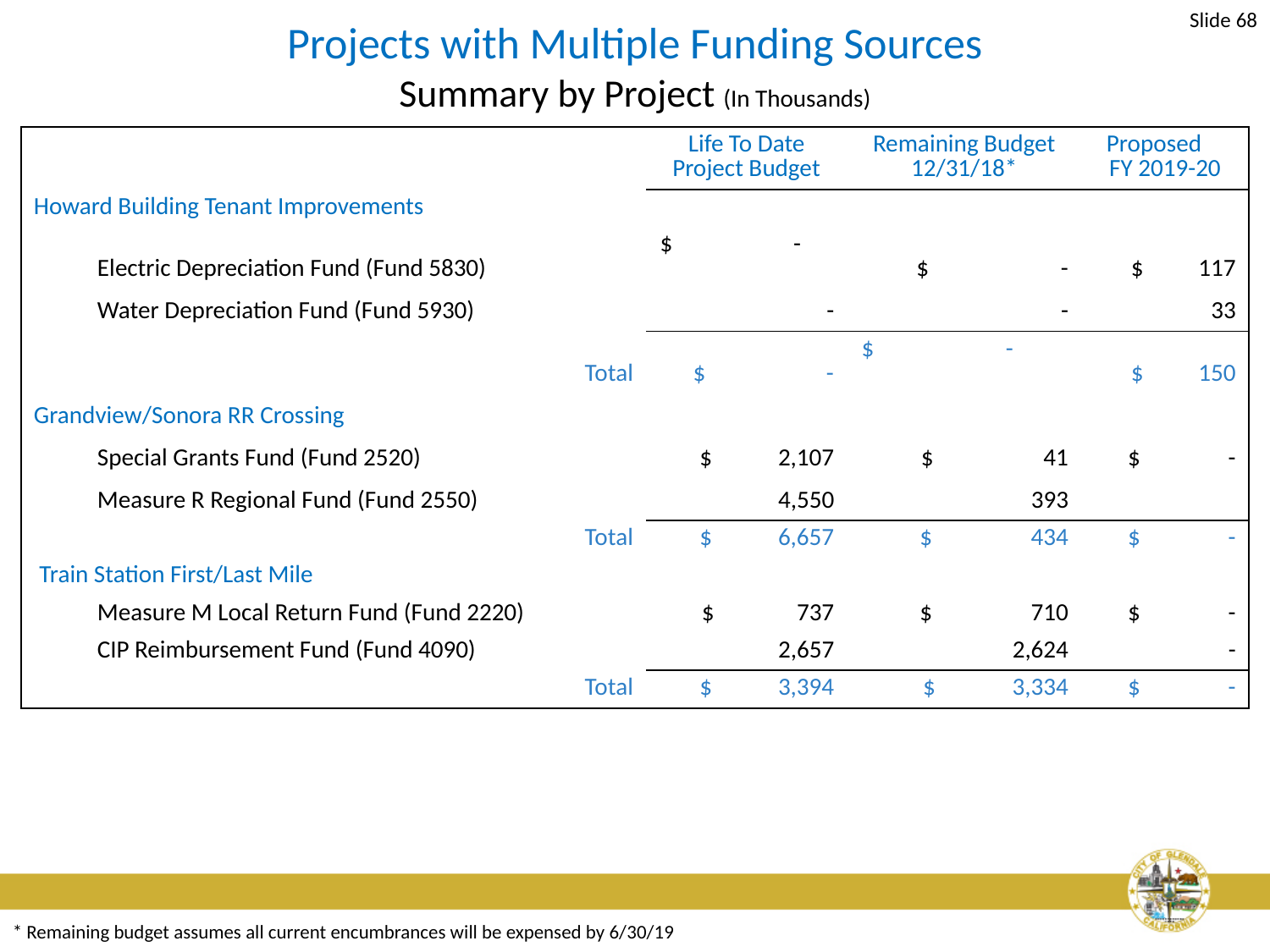

Slide 68
Projects with Multiple Funding Sources
Summary by Project (In Thousands)
|  | Life To Date Project Budget | Remaining Budget 12/31/18\* | Proposed FY 2019-20 |
| --- | --- | --- | --- |
| Howard Building Tenant Improvements |  |  |  |
| Electric Depreciation Fund (Fund 5830) | $ - | $ - | $ 117 |
| Water Depreciation Fund (Fund 5930) | - | - | 33 |
| Total | $ - | $ - | $ 150 |
| Grandview/Sonora RR Crossing |  |  |  |
| Special Grants Fund (Fund 2520) | $ 2,107 | $ 41 | $ - |
| Measure R Regional Fund (Fund 2550) | 4,550 | 393 |  |
| Total | $ 6,657 | $ 434 | $ - |
| Train Station First/Last Mile |  |  |  |
| Measure M Local Return Fund (Fund 2220) | $ 737 | $ 710 | $ - |
| CIP Reimbursement Fund (Fund 4090) | 2,657 | 2,624 | - |
| Total | $ 3,394 | $ 3,334 | $ - |
* Remaining budget assumes all current encumbrances will be expensed by 6/30/19